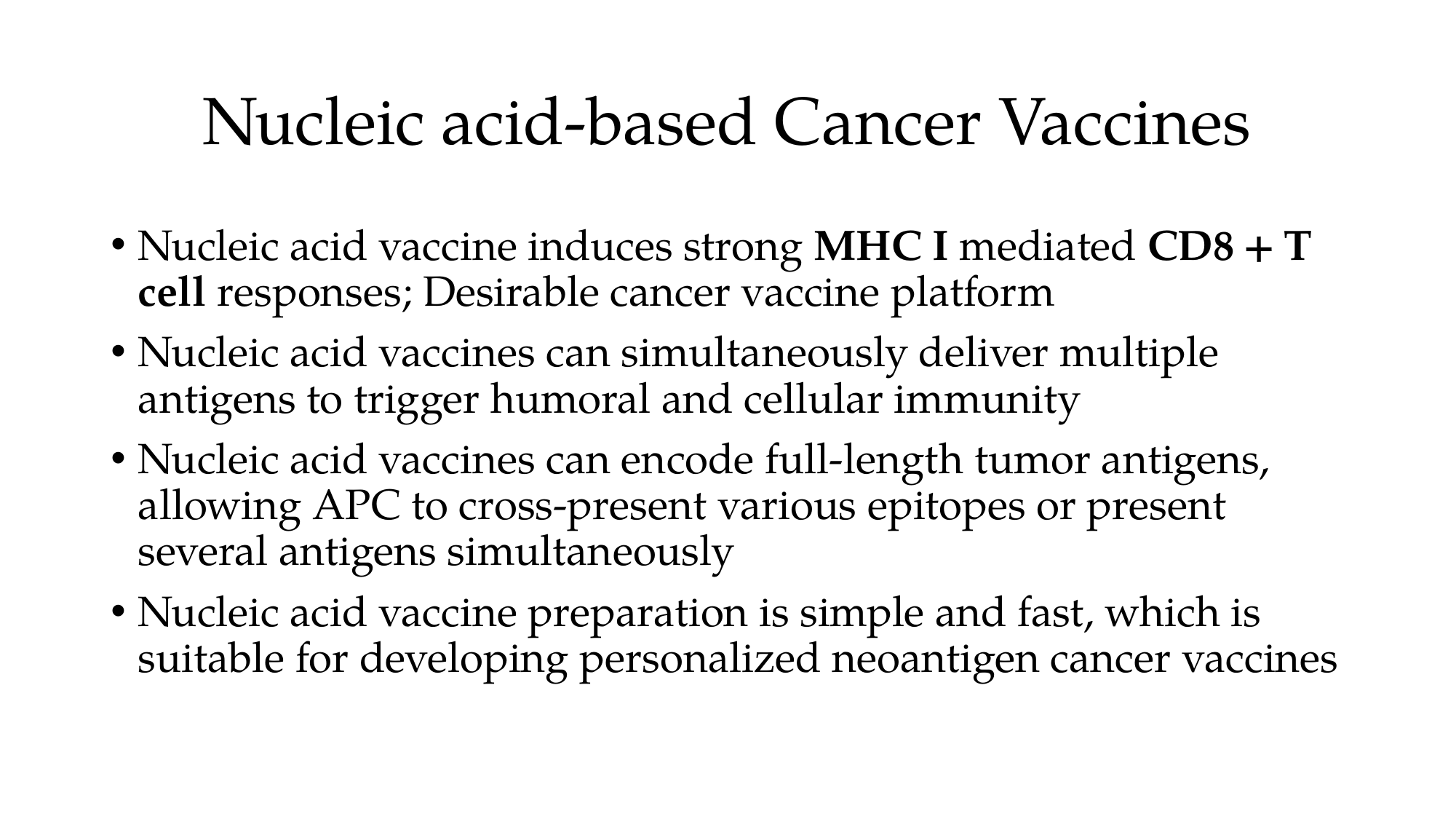

# Nucleic acid-based Cancer Vaccines
Nucleic acid vaccine induces strong MHC I mediated CD8 + T cell responses; Desirable cancer vaccine platform
Nucleic acid vaccines can simultaneously deliver multiple antigens to trigger humoral and cellular immunity
Nucleic acid vaccines can encode full-length tumor antigens, allowing APC to cross-present various epitopes or present several antigens simultaneously
Nucleic acid vaccine preparation is simple and fast, which is suitable for developing personalized neoantigen cancer vaccines